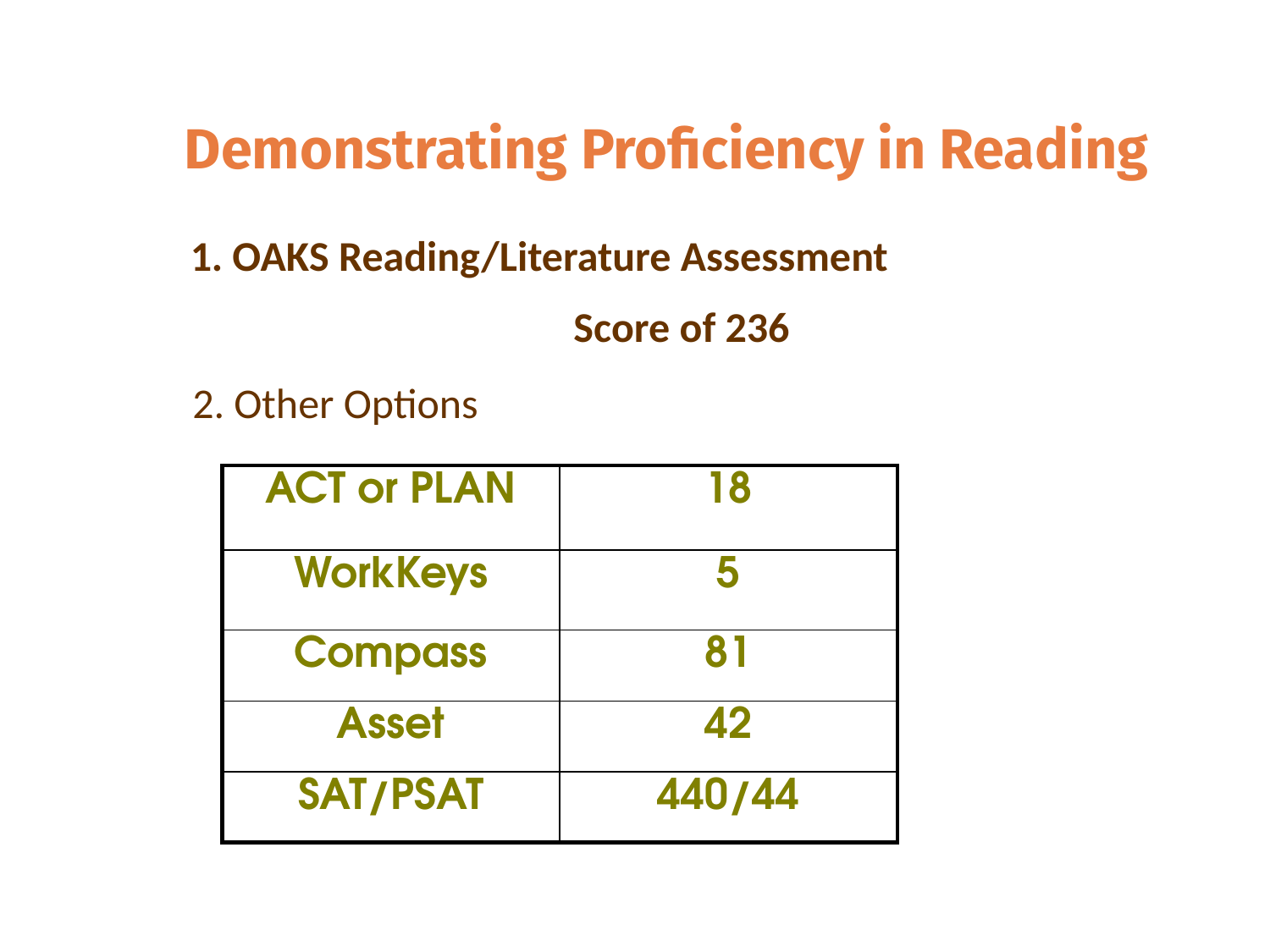

# Demonstrating Proficiency in Reading
1. OAKS Reading/Literature Assessment
Score of 236
2. Other Options
| ACT or PLAN | 18 |
| --- | --- |
| WorkKeys | 5 |
| Compass | 81 |
| Asset | 42 |
| SAT/PSAT | 440/44 |